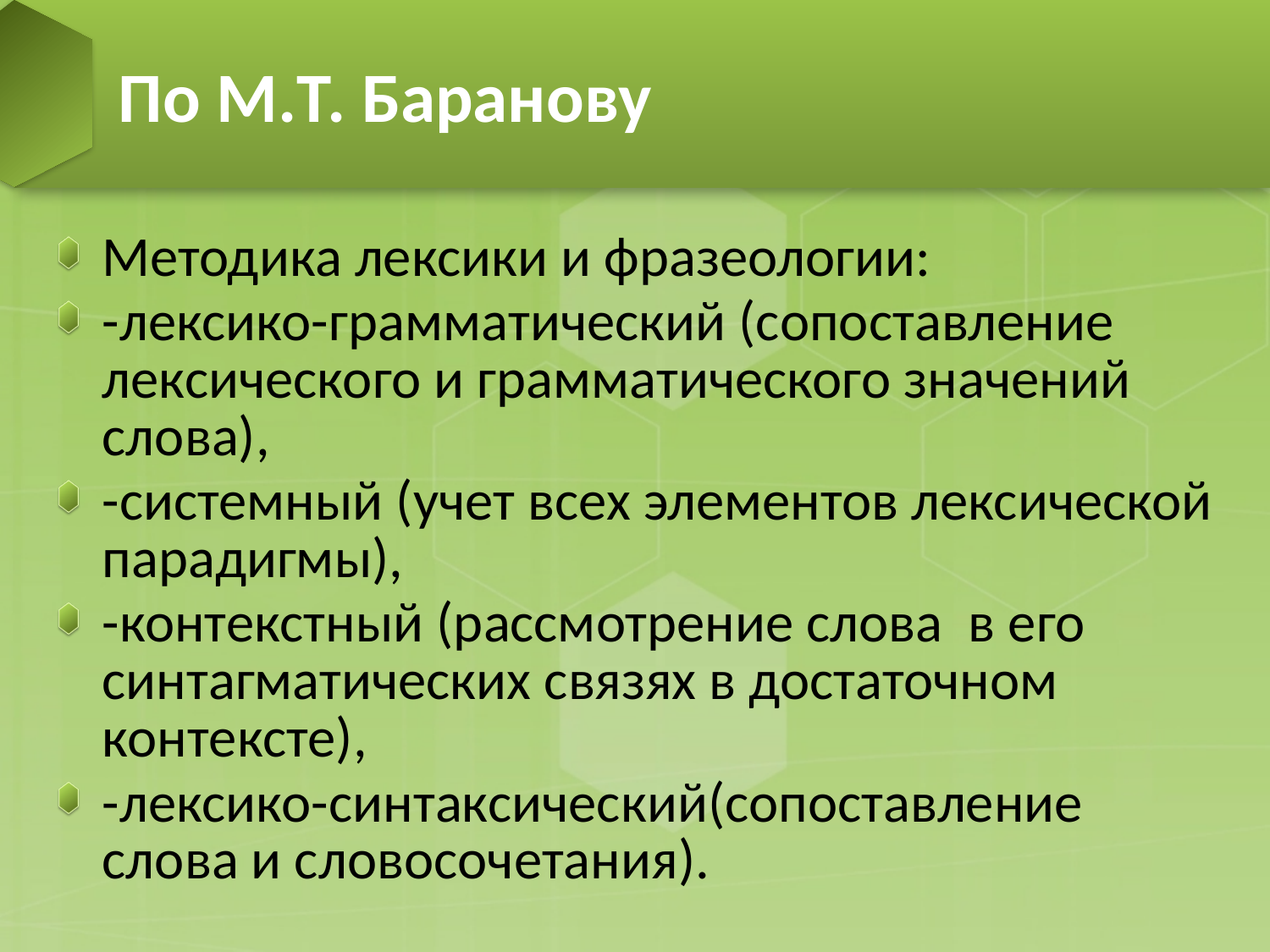

# По М.Т. Баранову
Методика лексики и фразеологии:
-лексико-грамматический (сопоставление лексического и грамматического значений слова),
-системный (учет всех элементов лексической парадигмы),
-контекстный (рассмотрение слова  в его синтагматических связях в достаточном контексте),
-лексико-синтаксический(сопоставление слова и словосочетания).